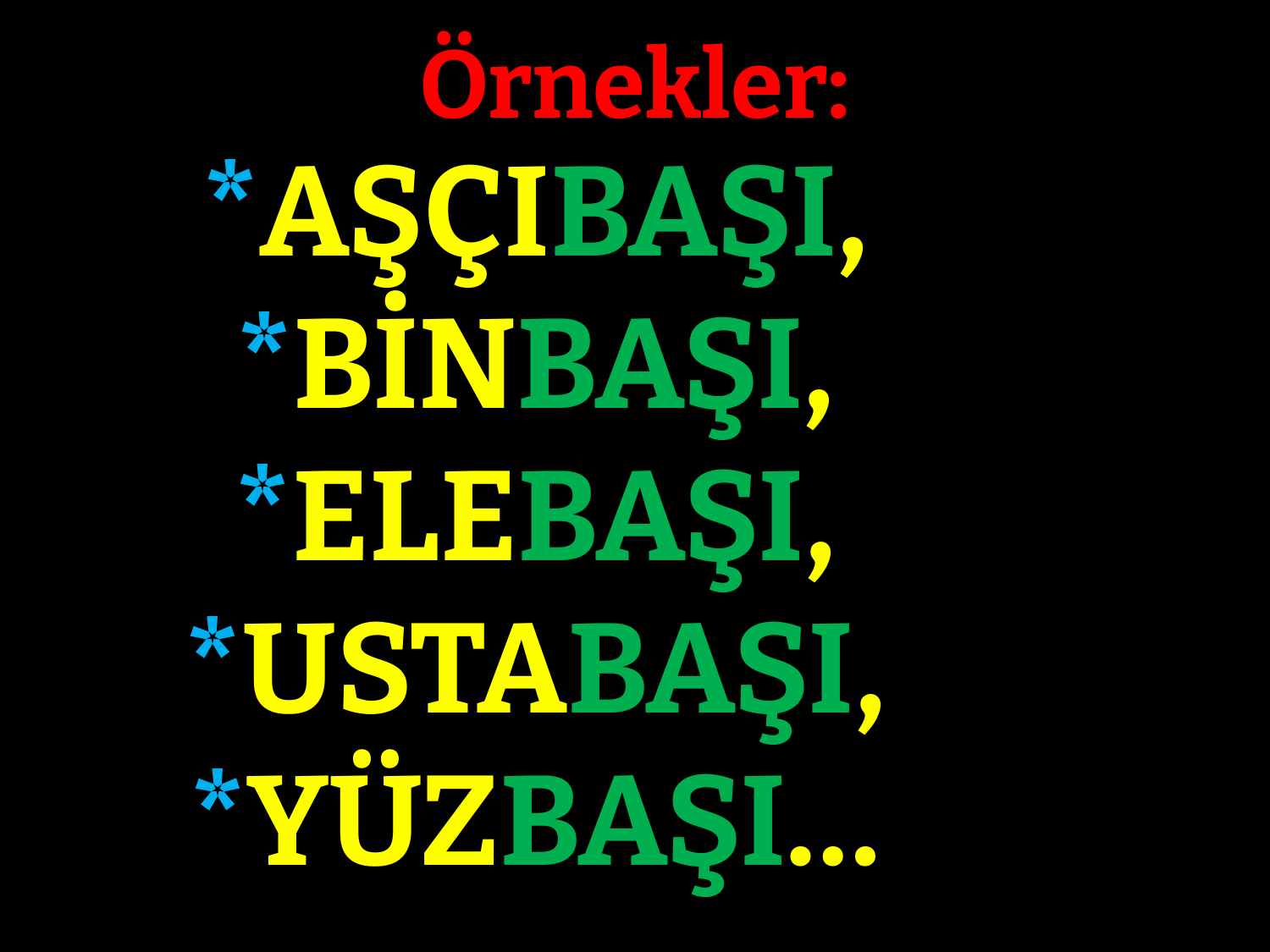

Örnekler:
*AŞÇIBAŞI,
*BİNBAŞI,
*ELEBAŞI,
*USTABAŞI,
*YÜZBAŞI…
#